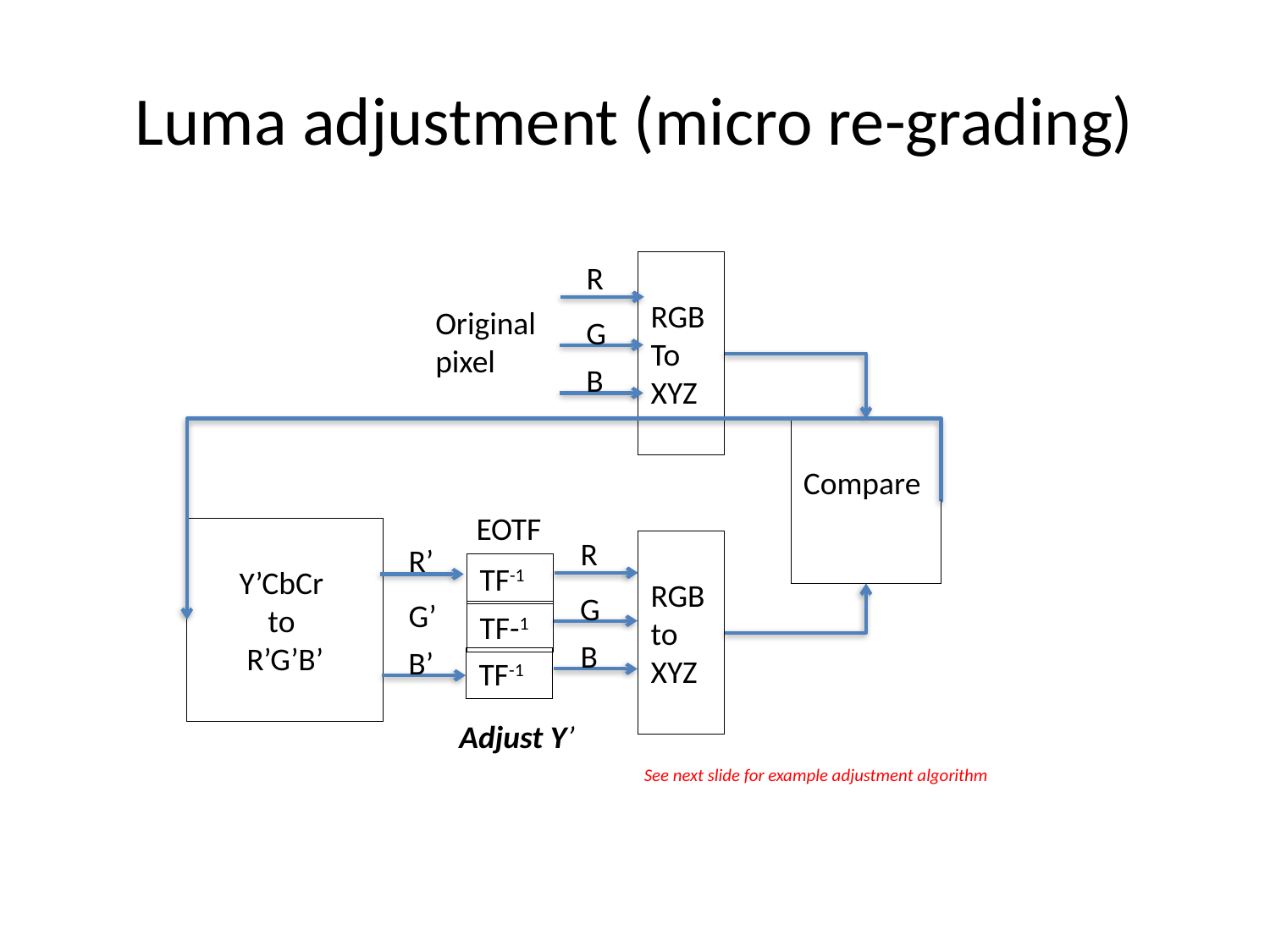

# Luma adjustment (micro re-grading)

RGB
To
XYZ

R
G
B
Original pixel

Compare

EOTF

Y’CbCr
to
R’G’B’

R
G
B

RGB to XYZ

R’
G’
B’
TF-1
TF-1
TF-1
Adjust Y’
See next slide for example adjustment algorithm